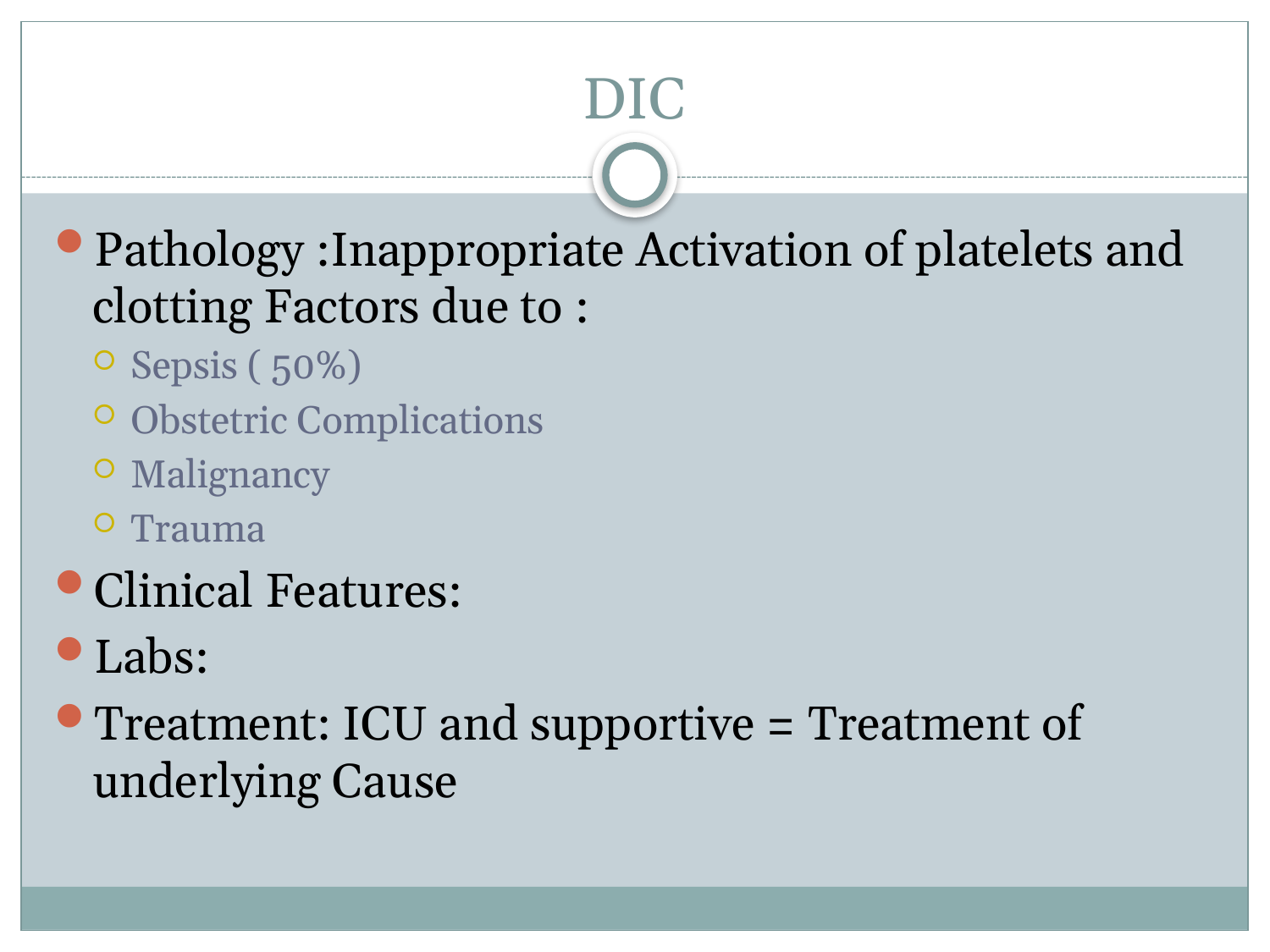

# DIC
Pathology :Inappropriate Activation of platelets and clotting Factors due to :
Sepsis ( 50%)
Obstetric Complications
Malignancy
Trauma
Clinical Features:
Labs:
Treatment: ICU and supportive = Treatment of underlying Cause